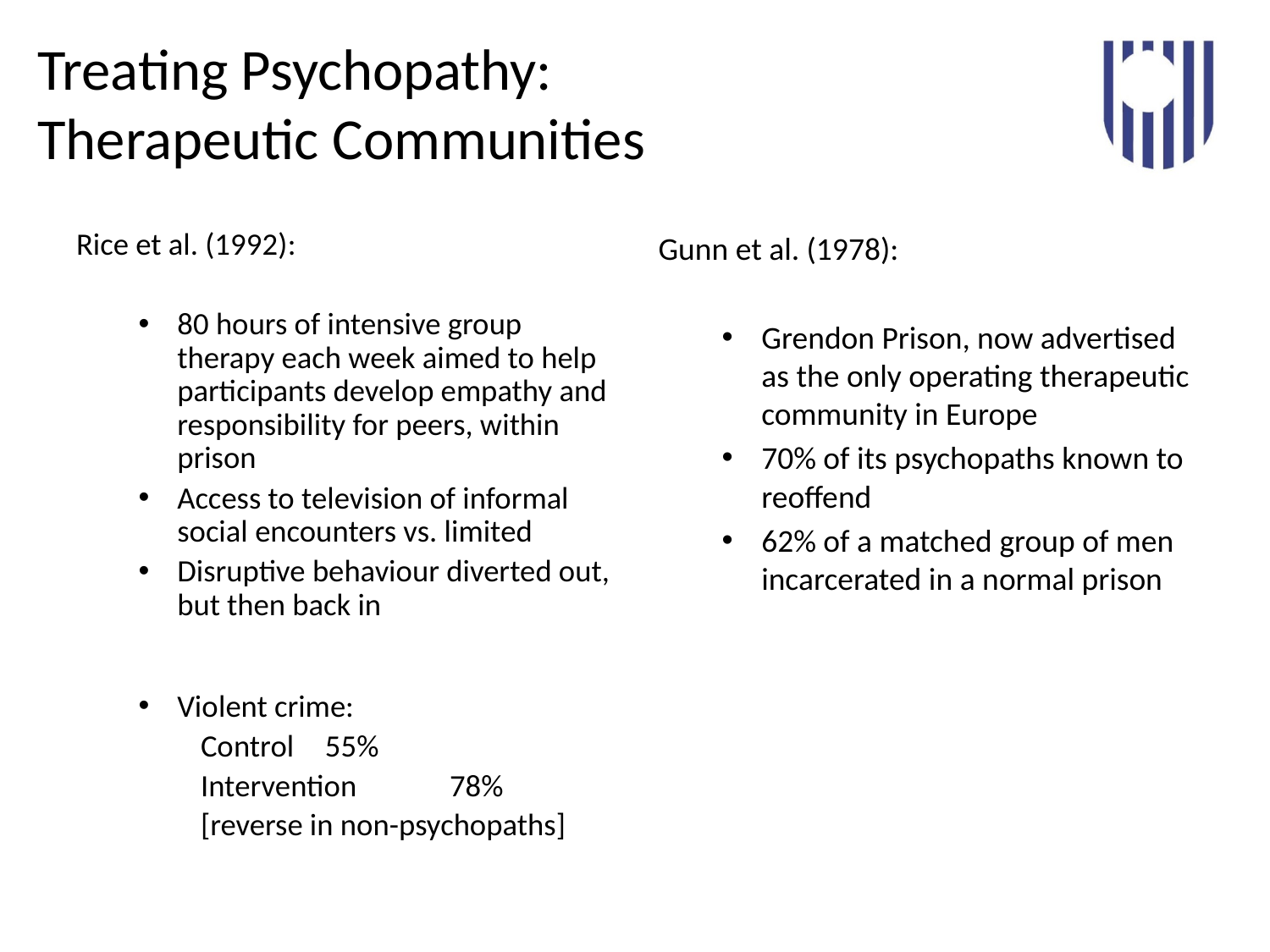

# Treating Psychopathy: Therapeutic Communities
Gunn et al. (1978):

Grendon Prison, now advertised as the only operating therapeutic community in Europe
70% of its psychopaths known to reoffend
62% of a matched group of men incarcerated in a normal prison
Rice et al. (1992):

80 hours of intensive group therapy each week aimed to help participants develop empathy and responsibility for peers, within prison
Access to television of informal social encounters vs. limited
Disruptive behaviour diverted out, but then back in

Violent crime:
Control		55%
Intervention	78%
[reverse in non-psychopaths]